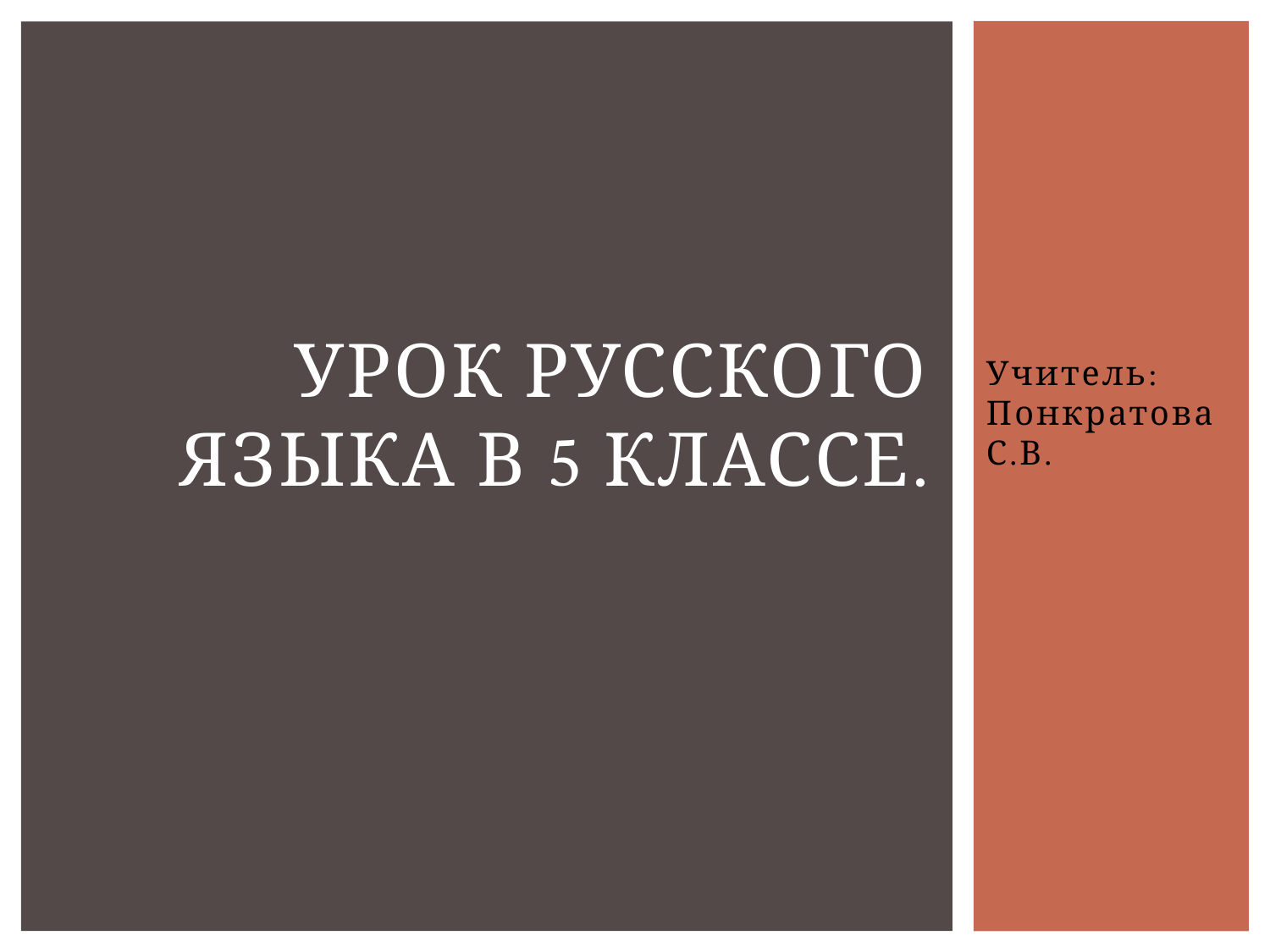

# Урок русского языка в 5 классе.
Учитель: Понкратова С.В.